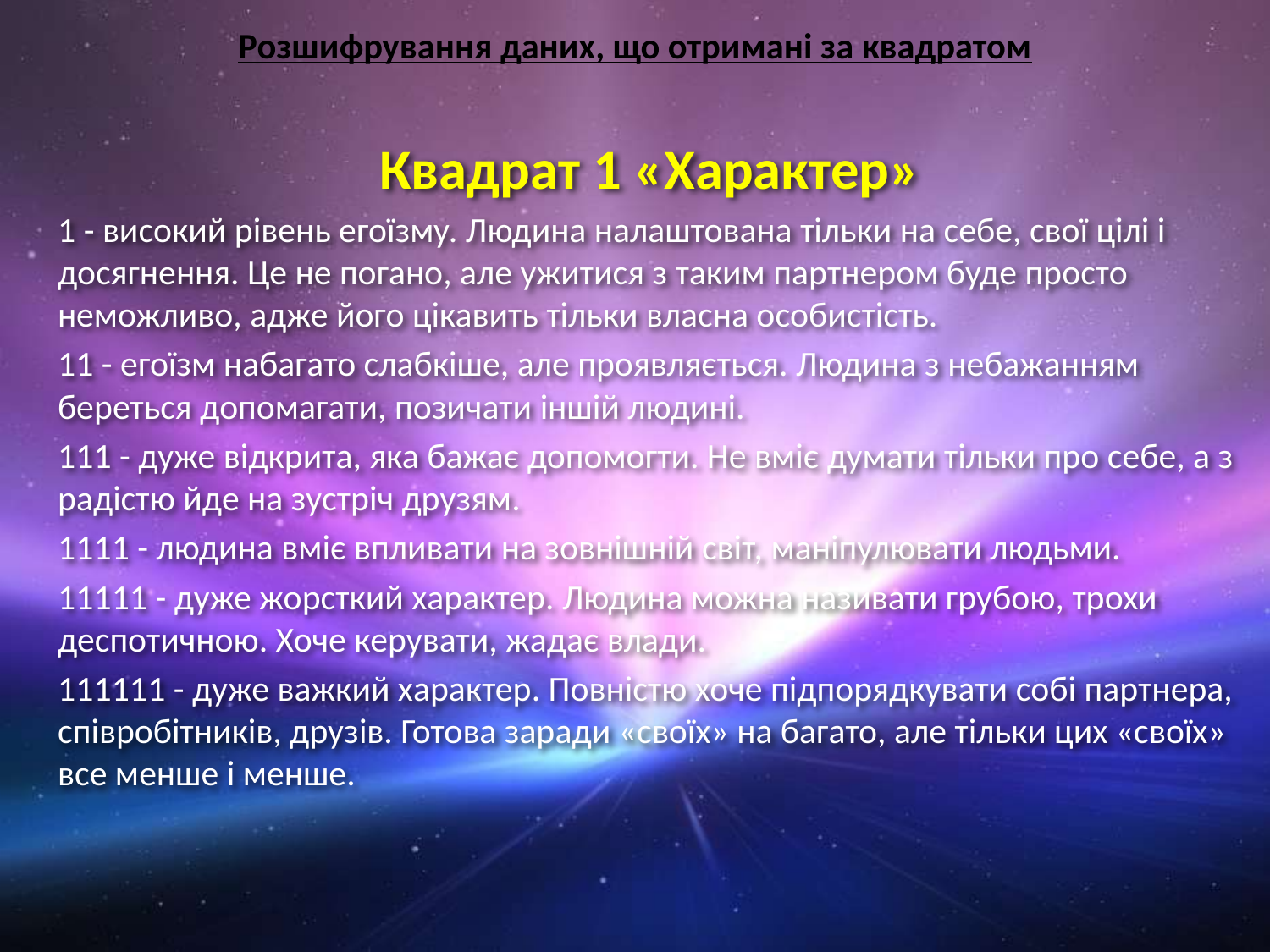

# Розшифрування даних, що отримані за квадратом
Квадрат 1 «Характер»
1 - високий рівень егоїзму. Людина налаштована тільки на себе, свої цілі і досягнення. Це не погано, але ужитися з таким партнером буде просто неможливо, адже його цікавить тільки власна особистість.
11 - егоїзм набагато слабкіше, але проявляється. Людина з небажанням береться допомагати, позичати іншій людині.
111 - дуже відкрита, яка бажає допомогти. Не вміє думати тільки про себе, а з радістю йде на зустріч друзям.
1111 - людина вміє впливати на зовнішній світ, маніпулювати людьми.
11111 - дуже жорсткий характер. Людина можна називати грубою, трохи деспотичною. Хоче керувати, жадає влади.
111111 - дуже важкий характер. Повністю хоче підпорядкувати собі партнера, співробітників, друзів. Готова заради «своїх» на багато, але тільки цих «своїх» все менше і менше.